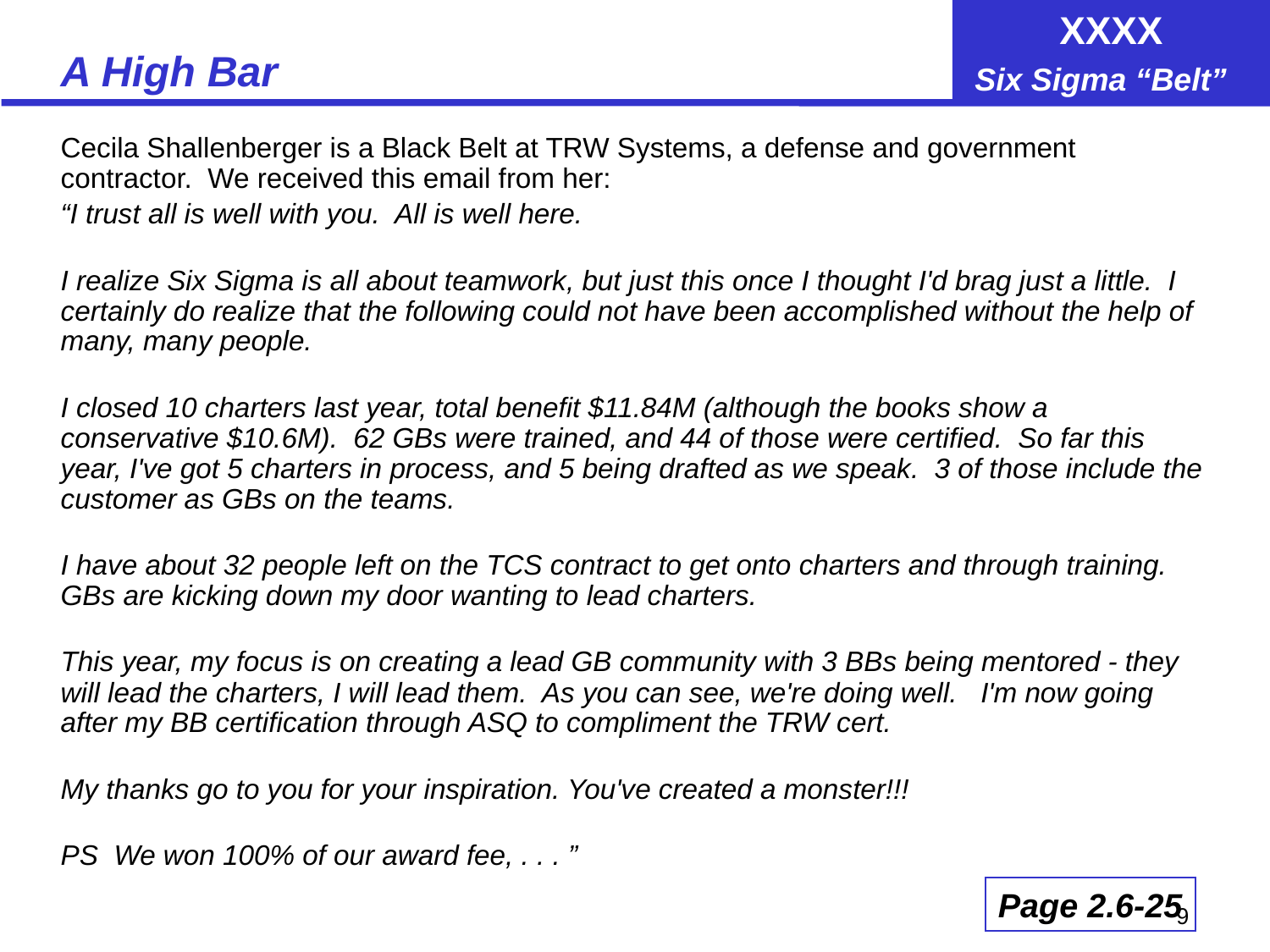

# A High Bar
Cecila Shallenberger is a Black Belt at TRW Systems, a defense and government contractor.  We received this email from her:
“I trust all is well with you.  All is well here.
I realize Six Sigma is all about teamwork, but just this once I thought I'd brag just a little.  I certainly do realize that the following could not have been accomplished without the help of many, many people.
I closed 10 charters last year, total benefit $11.84M (although the books show a conservative $10.6M).  62 GBs were trained, and 44 of those were certified.  So far this year, I've got 5 charters in process, and 5 being drafted as we speak.  3 of those include the customer as GBs on the teams.
I have about 32 people left on the TCS contract to get onto charters and through training.  GBs are kicking down my door wanting to lead charters.
This year, my focus is on creating a lead GB community with 3 BBs being mentored - they will lead the charters, I will lead them.  As you can see, we're doing well.   I'm now going after my BB certification through ASQ to compliment the TRW cert.
My thanks go to you for your inspiration. You've created a monster!!!
PS  We won 100% of our award fee, . . . ”
Page 2.6-25